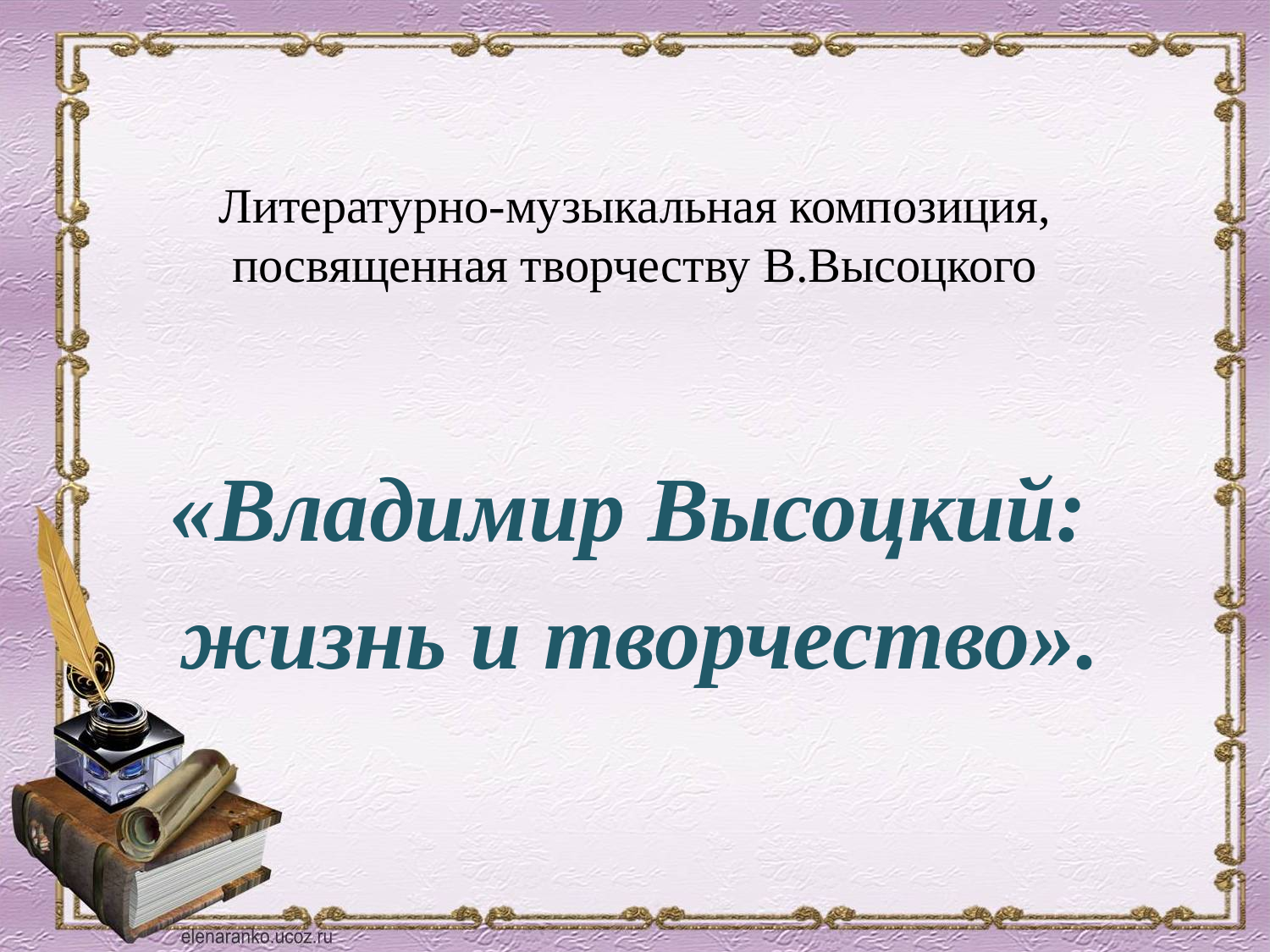

# Литературно-музыкальная композиция, посвященная творчеству В.Высоцкого

«Владимир Высоцкий:
жизнь и творчество».